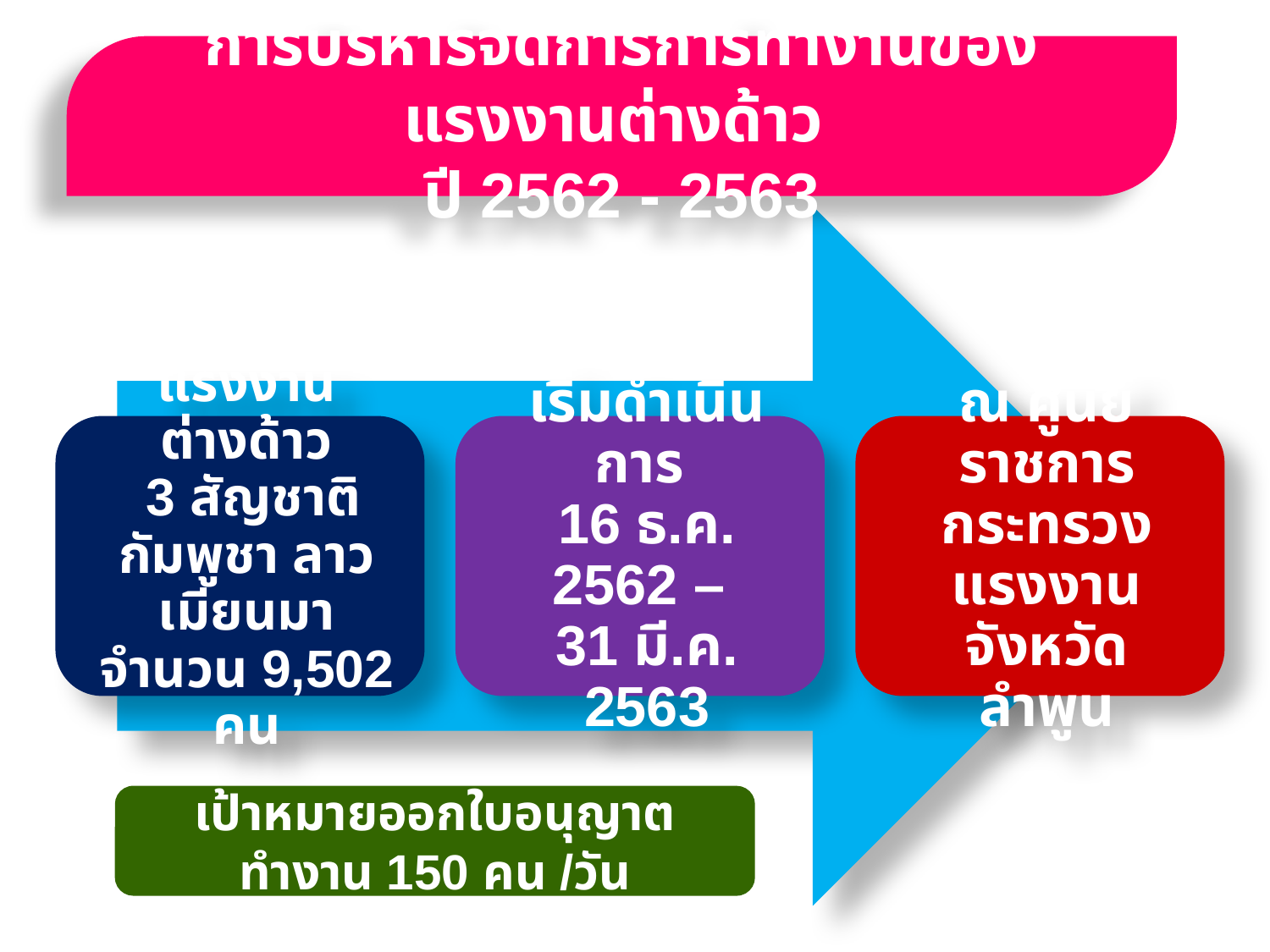

การบริหารจัดการการทำงานของแรงงานต่างด้าว
ปี 2562 - 2563
แรงงานต่างด้าว
 3 สัญชาติ
กัมพูชา ลาว เมียนมา
จำนวน 9,502 คน
เริ่มดำเนินการ
16 ธ.ค. 2562 –
31 มี.ค. 2563
ณ ศูนย์ราชการกระทรวงแรงงานจังหวัดลำพูน
เป้าหมายออกใบอนุญาตทำงาน 150 คน /วัน